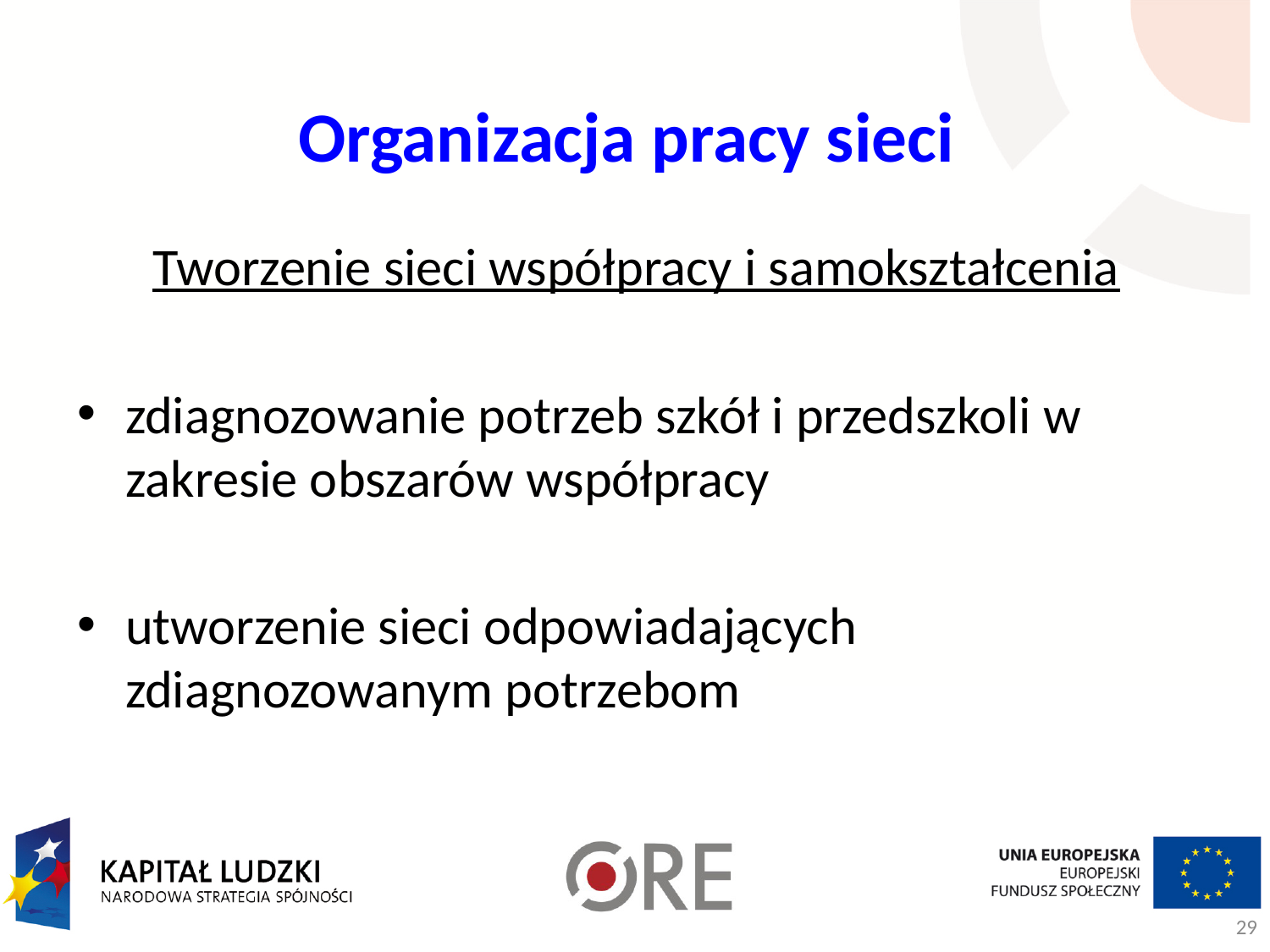

Organizacja pracy sieci
Tworzenie sieci współpracy i samokształcenia

zdiagnozowanie potrzeb szkół i przedszkoli w zakresie obszarów współpracy

utworzenie sieci odpowiadających zdiagnozowanym potrzebom
29